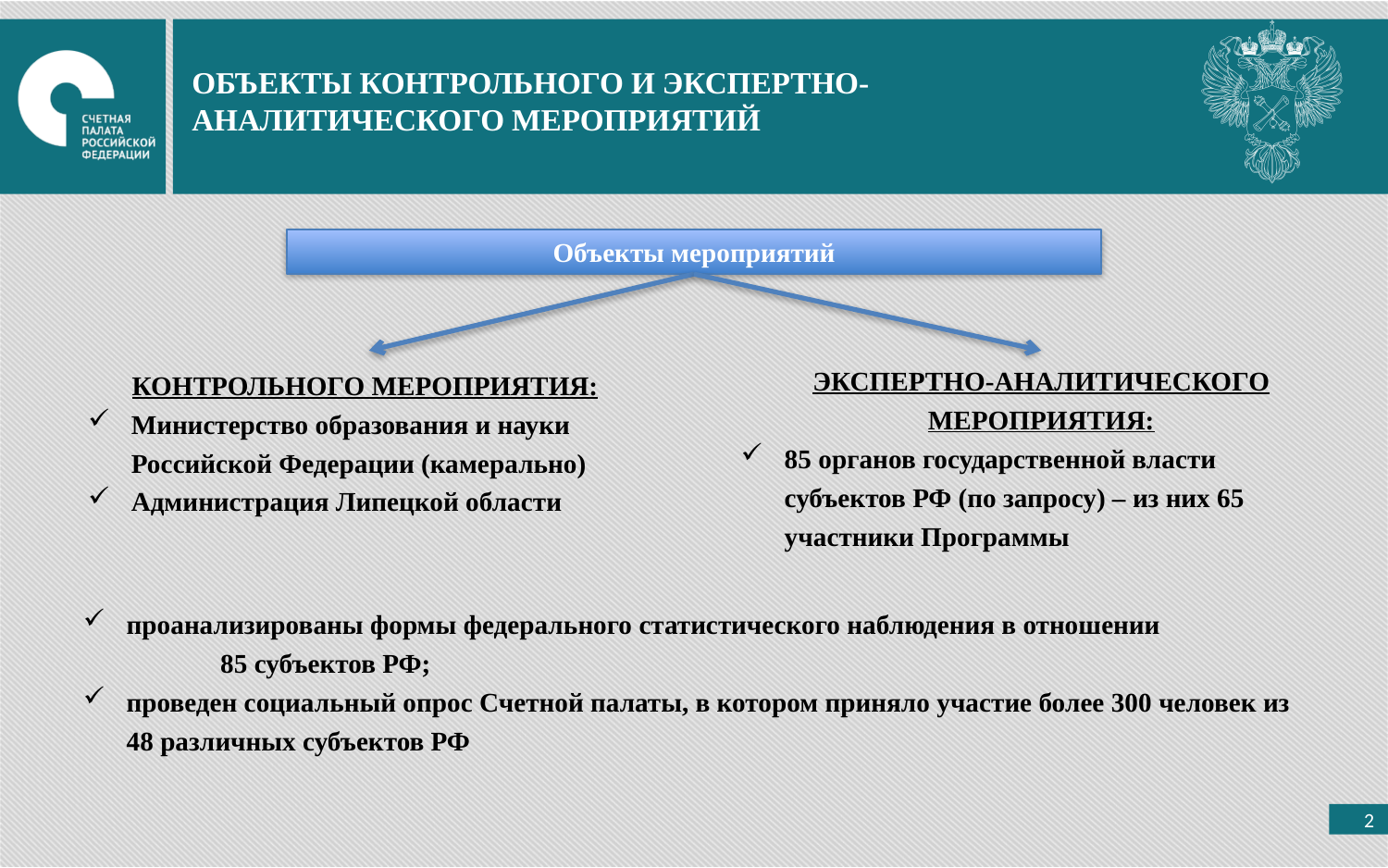

ОБЪЕКТЫ КОНТРОЛЬНОГО И ЭКСПЕРТНО-АНАЛИТИЧЕСКОГО МЕРОПРИЯТИЙ
Объекты мероприятий
ЭКСПЕРТНО-АНАЛИТИЧЕСКОГО МЕРОПРИЯТИЯ:
85 органов государственной власти              субъектов РФ (по запросу) – из них 65 участники Программы
КОНТРОЛЬНОГО МЕРОПРИЯТИЯ:
Министерство образования и науки Российской Федерации (камерально)
Администрация Липецкой области
проанализированы формы федерального статистического наблюдения в отношении                                   85 субъектов РФ;
проведен социальный опрос Счетной палаты, в котором приняло участие более 300 человек из
48 различных субъектов РФ